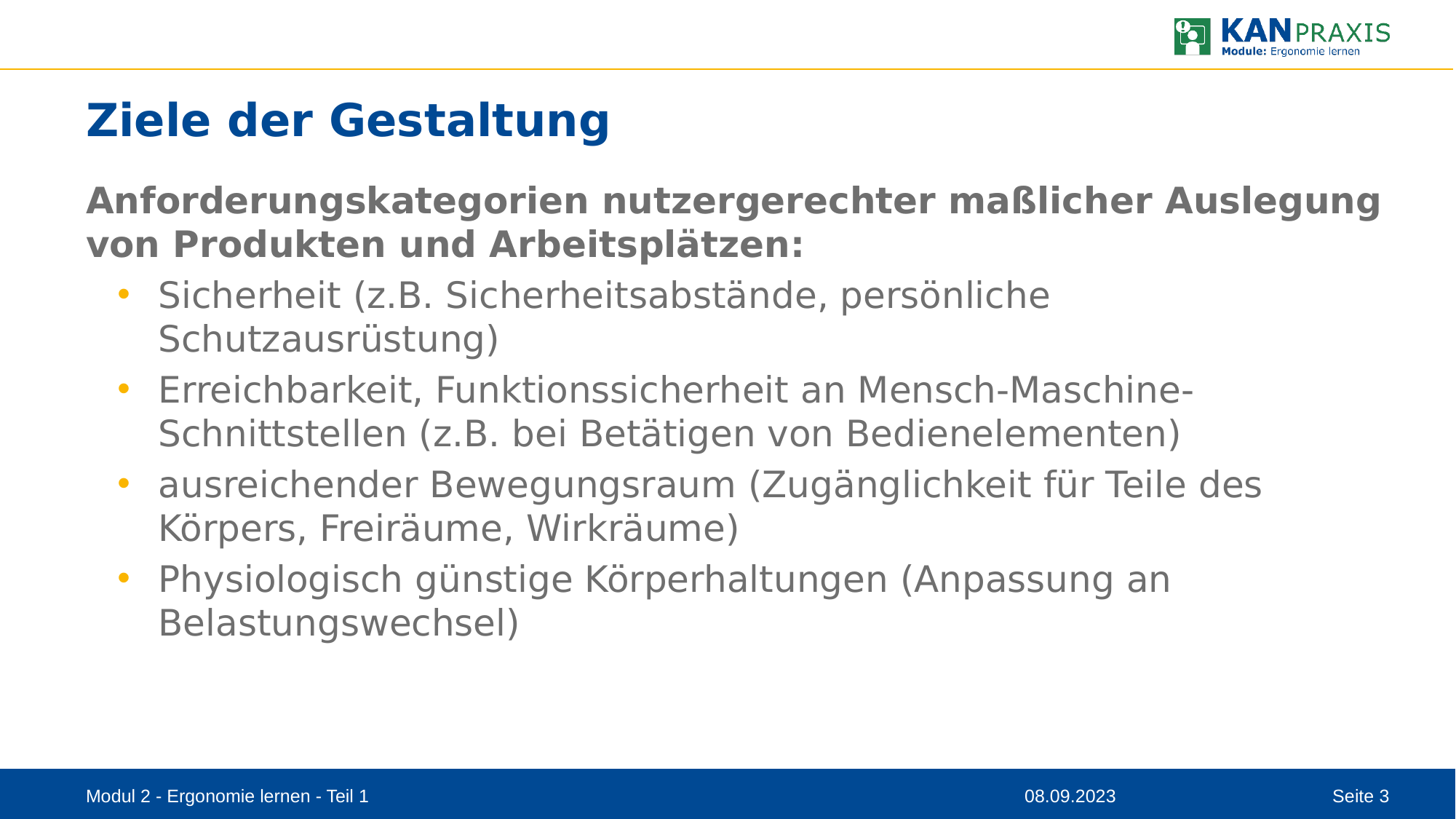

# Ziele der Gestaltung
Anforderungskategorien nutzergerechter maßlicher Auslegung von Produkten und Arbeitsplätzen:
Sicherheit (z.B. Sicherheitsabstände, persönliche Schutzausrüstung)
Erreichbarkeit, Funktionssicherheit an Mensch-Maschine-Schnittstellen (z.B. bei Betätigen von Bedienelementen)
ausreichender Bewegungsraum (Zugänglichkeit für Teile des Körpers, Freiräume, Wirkräume)
Physiologisch günstige Körperhaltungen (Anpassung an Belastungswechsel)
Modul 2 - Ergonomie lernen - Teil 1
08.09.2023
Seite 3